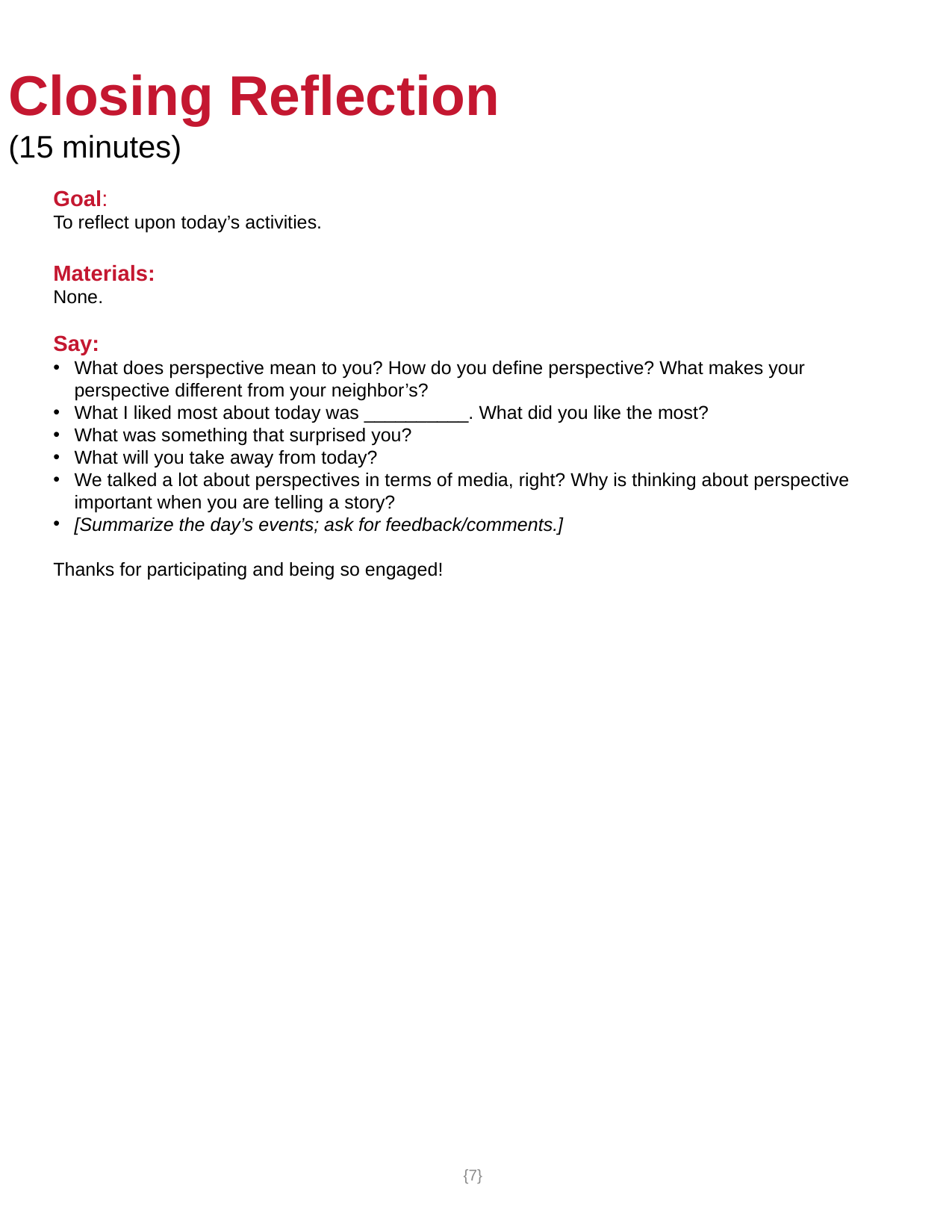

Closing Reflection
(15 minutes)
Goal:
To reflect upon today’s activities.

Materials:
None.

Say:
What does perspective mean to you? How do you define perspective? What makes your perspective different from your neighbor’s?
What I liked most about today was __________. What did you like the most?
What was something that surprised you?
What will you take away from today?
We talked a lot about perspectives in terms of media, right? Why is thinking about perspective important when you are telling a story?
[Summarize the day’s events; ask for feedback/comments.]

Thanks for participating and being so engaged!
{7}